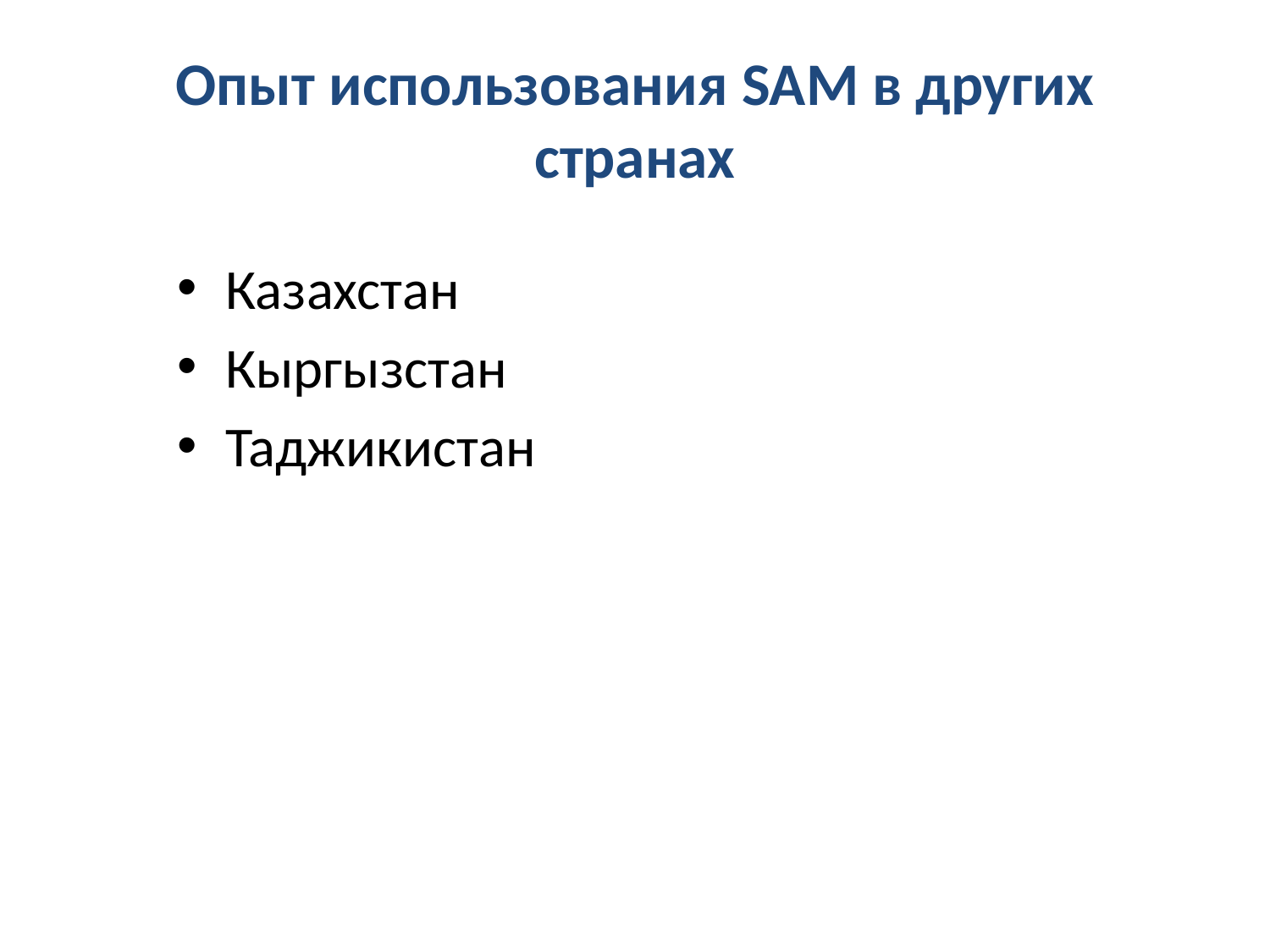

# Опыт использования SAM в других странах
Казахстан
Кыргызстан
Таджикистан